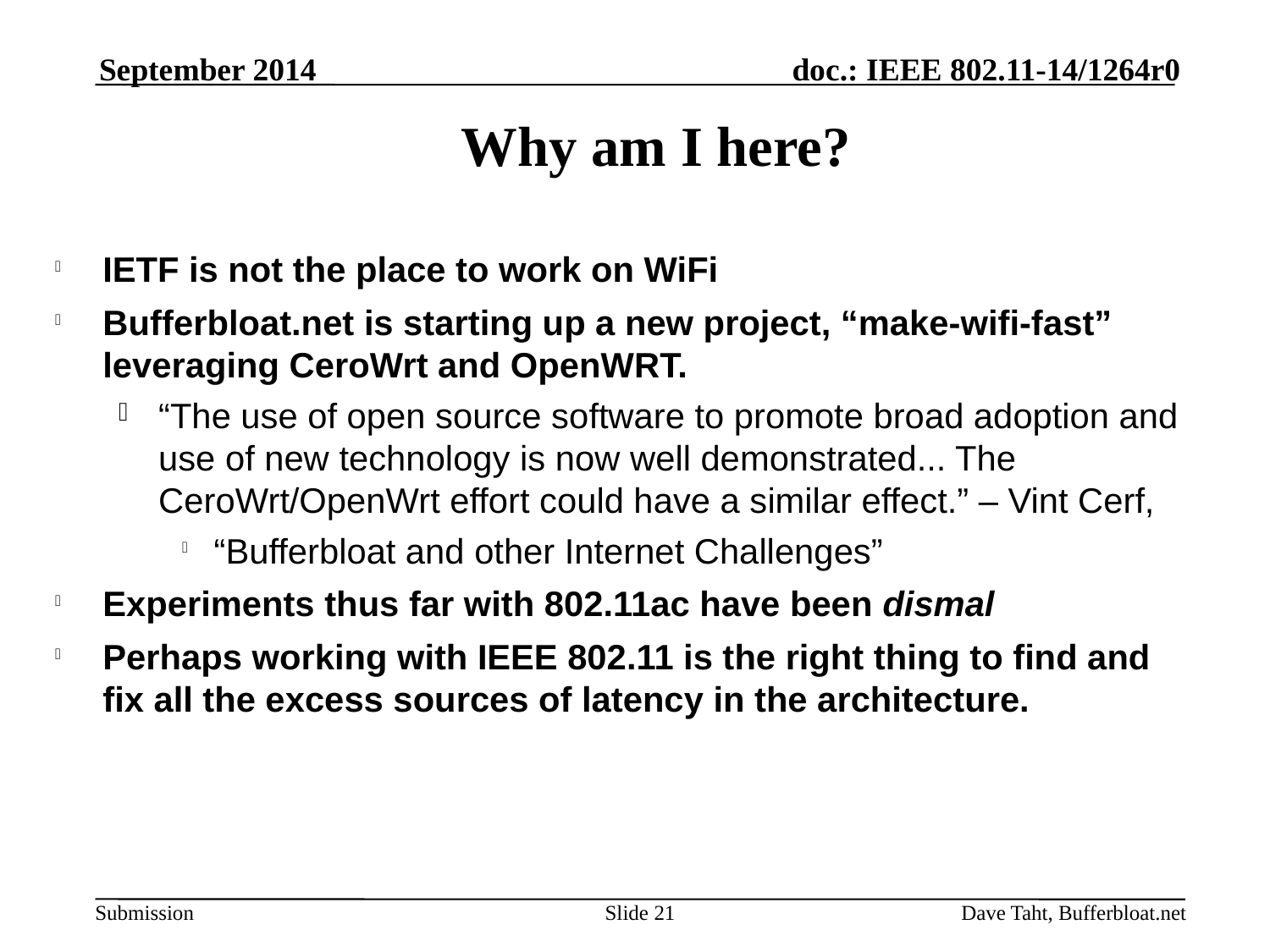

September 2014
# Why am I here?
IETF is not the place to work on WiFi
Bufferbloat.net is starting up a new project, “make-wifi-fast” leveraging CeroWrt and OpenWRT.
“The use of open source software to promote broad adoption and use of new technology is now well demonstrated... The CeroWrt/OpenWrt effort could have a similar effect.” – Vint Cerf,
“Bufferbloat and other Internet Challenges”
Experiments thus far with 802.11ac have been dismal
Perhaps working with IEEE 802.11 is the right thing to find and fix all the excess sources of latency in the architecture.
Slide 21
Dave Taht, Bufferbloat.net